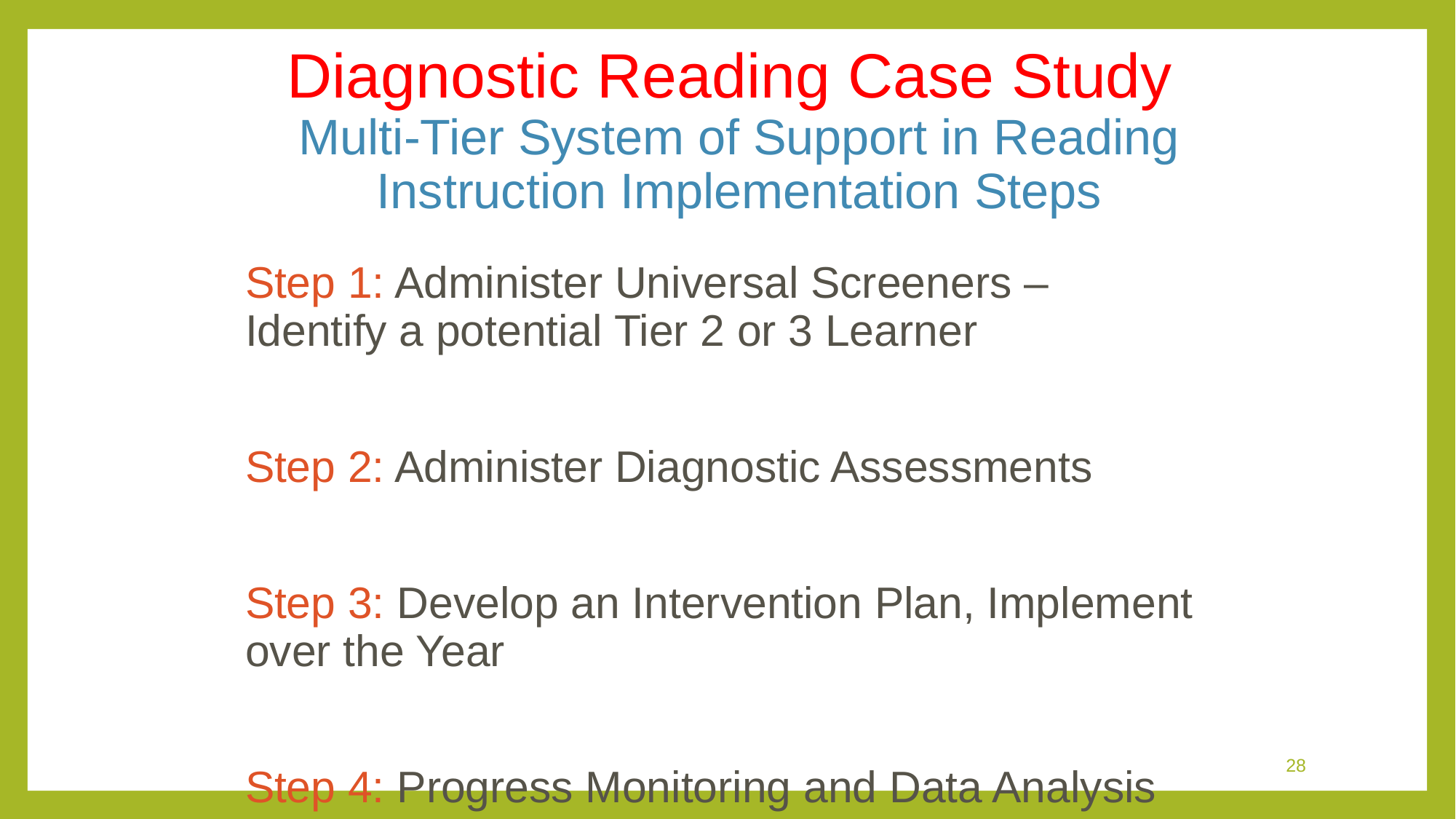

# Diagnostic Reading Case Study Multi-Tier System of Support in Reading Instruction Implementation Steps
Step 1: Administer Universal Screeners – Identify a potential Tier 2 or 3 Learner

Step 2: Administer Diagnostic Assessments

Step 3: Develop an Intervention Plan, Implement over the Year

Step 4: Progress Monitoring and Data Analysis
28